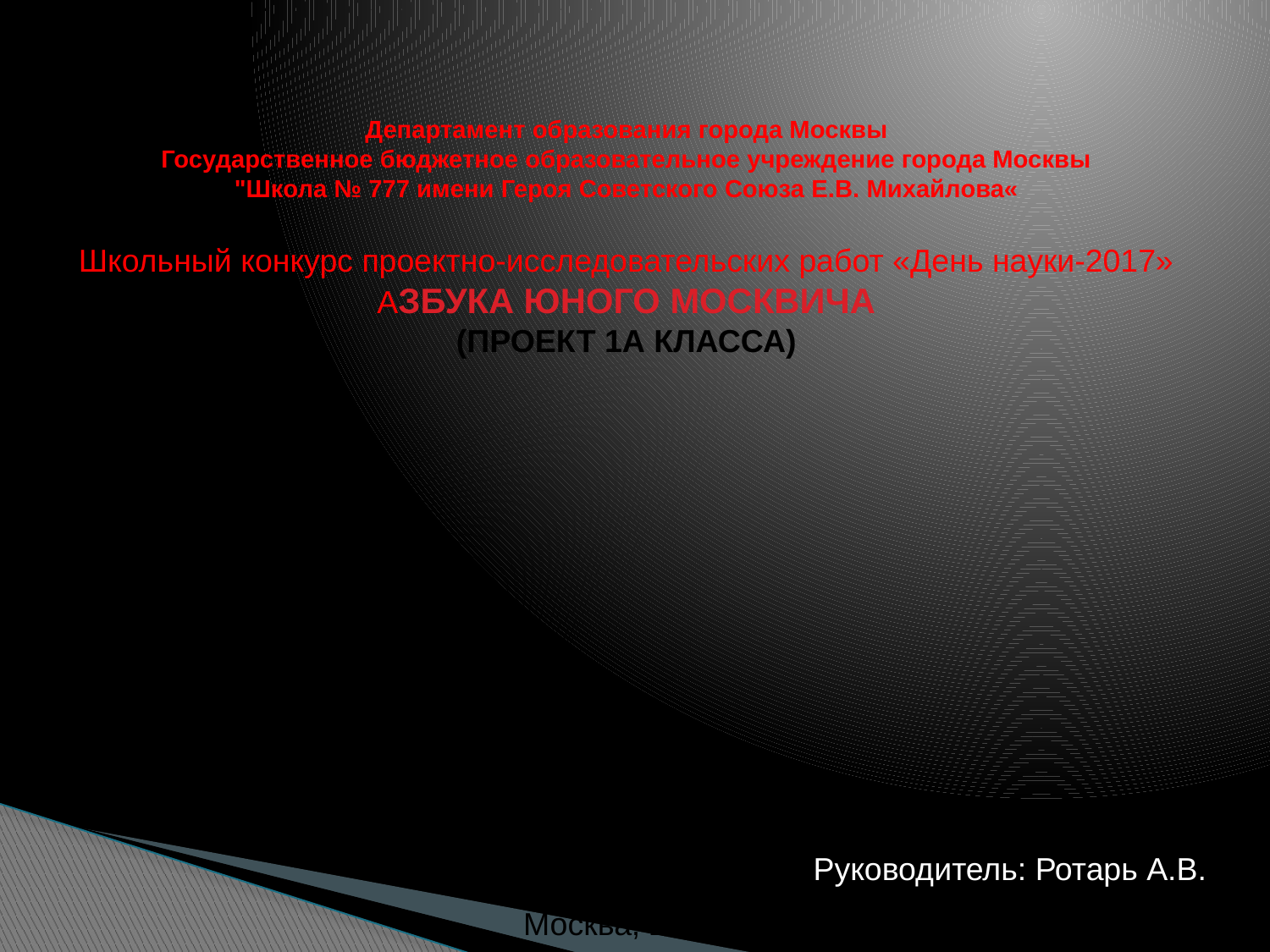

# Департамент образования города Москвы Государственное бюджетное образовательное учреждение города Москвы "Школа № 777 имени Героя Советского Союза Е.В. Михайлова« Школьный конкурс проектно-исследовательских работ «День науки-2017» АЗБУКА ЮНОГО МОСКВИЧА (ПРОЕКТ 1А КЛАССА)
Руководитель: Ротарь А.В.
Москва, 2017